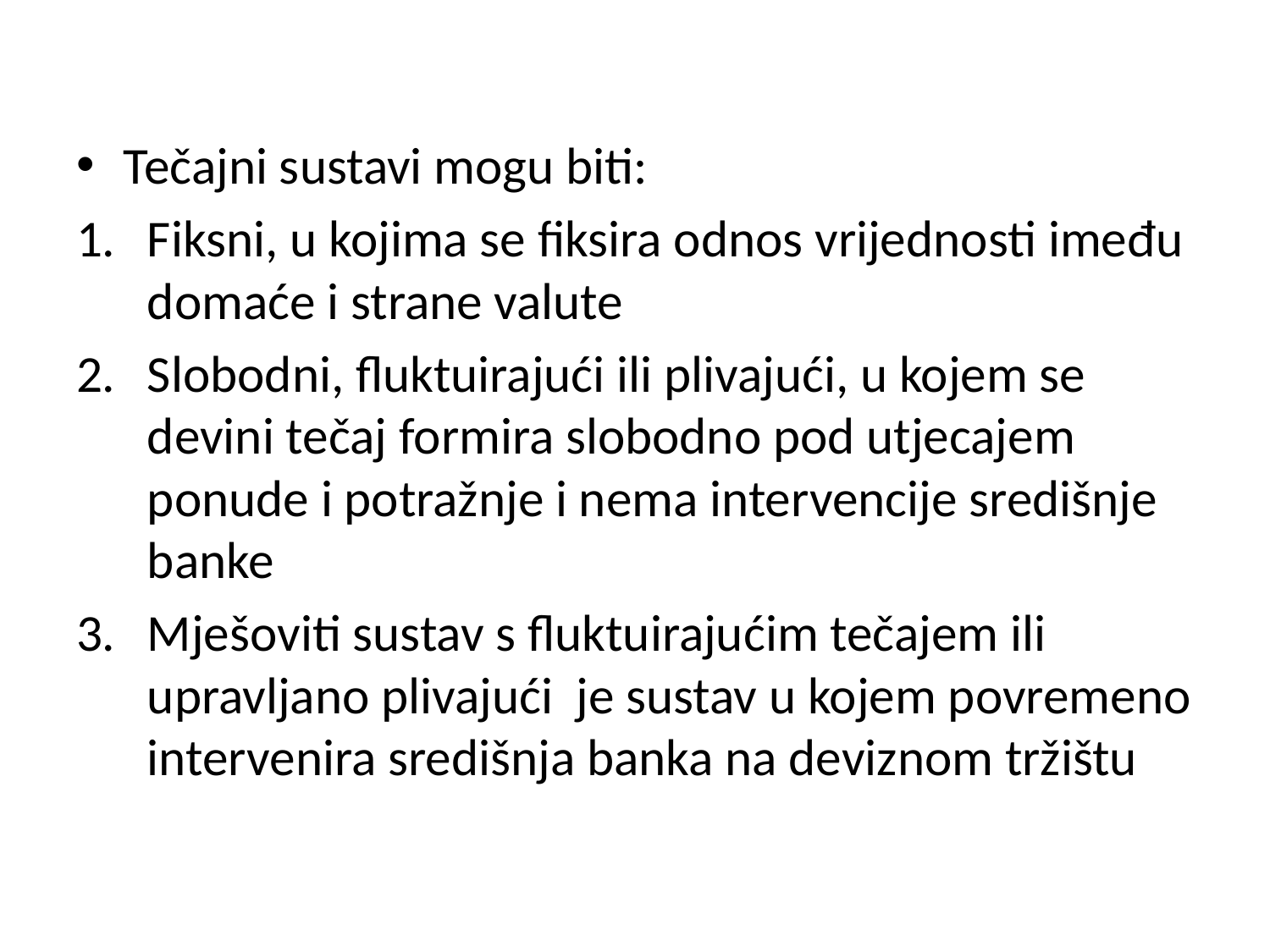

Tečajni sustavi mogu biti:
Fiksni, u kojima se fiksira odnos vrijednosti imeđu domaće i strane valute
Slobodni, fluktuirajući ili plivajući, u kojem se devini tečaj formira slobodno pod utjecajem ponude i potražnje i nema intervencije središnje banke
Mješoviti sustav s fluktuirajućim tečajem ili upravljano plivajući  je sustav u kojem povremeno intervenira središnja banka na deviznom tržištu